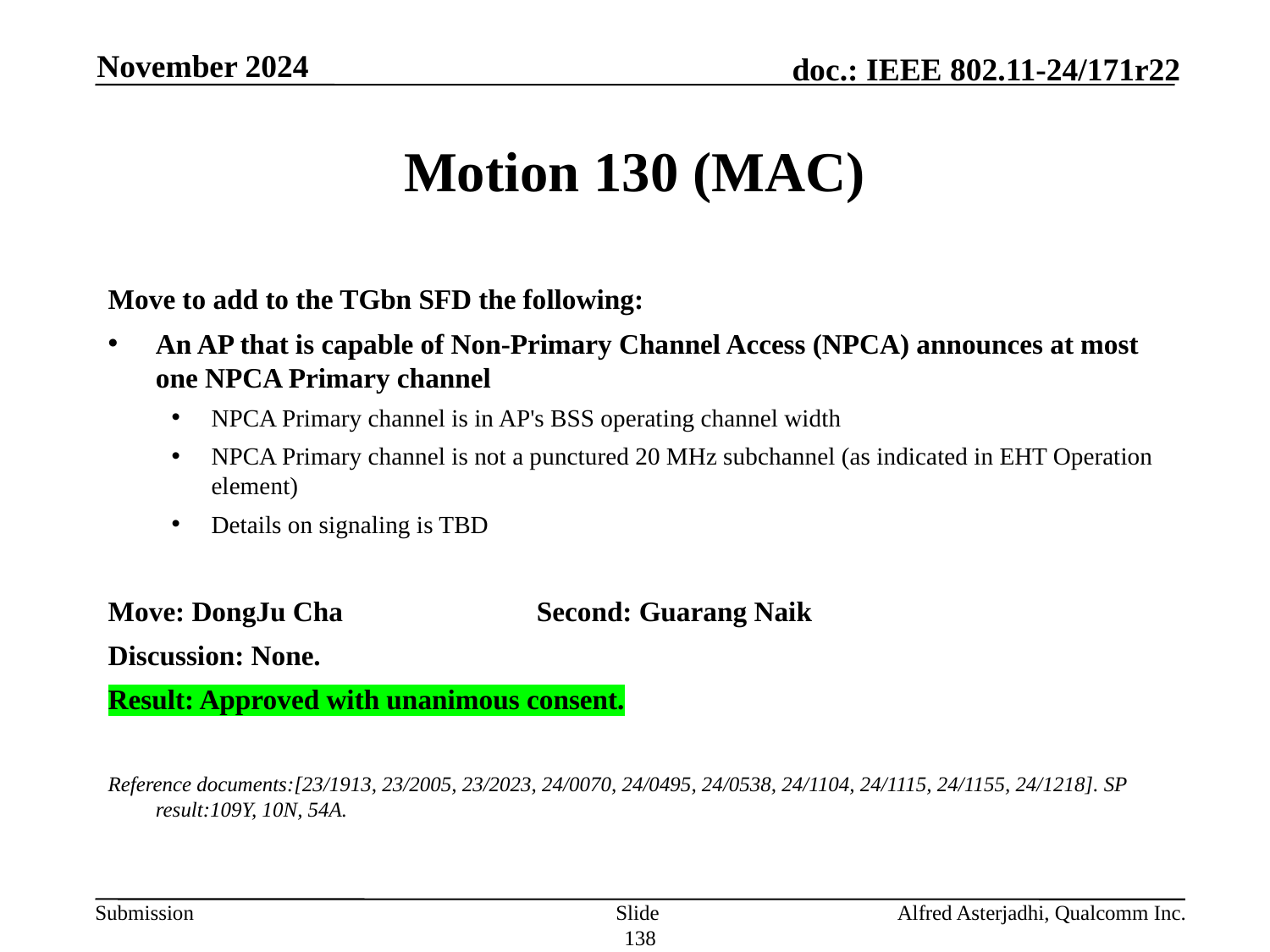

November 2024
# Motion 130 (MAC)
Move to add to the TGbn SFD the following:
An AP that is capable of Non-Primary Channel Access (NPCA) announces at most one NPCA Primary channel
NPCA Primary channel is in AP's BSS operating channel width
NPCA Primary channel is not a punctured 20 MHz subchannel (as indicated in EHT Operation element)
Details on signaling is TBD

Move: DongJu Cha		Second: Guarang Naik
Discussion: None.
Result: Approved with unanimous consent.

Reference documents:[23/1913, 23/2005, 23/2023, 24/0070, 24/0495, 24/0538, 24/1104, 24/1115, 24/1155, 24/1218]. SP result:109Y, 10N, 54A.
Slide 138
Alfred Asterjadhi, Qualcomm Inc.